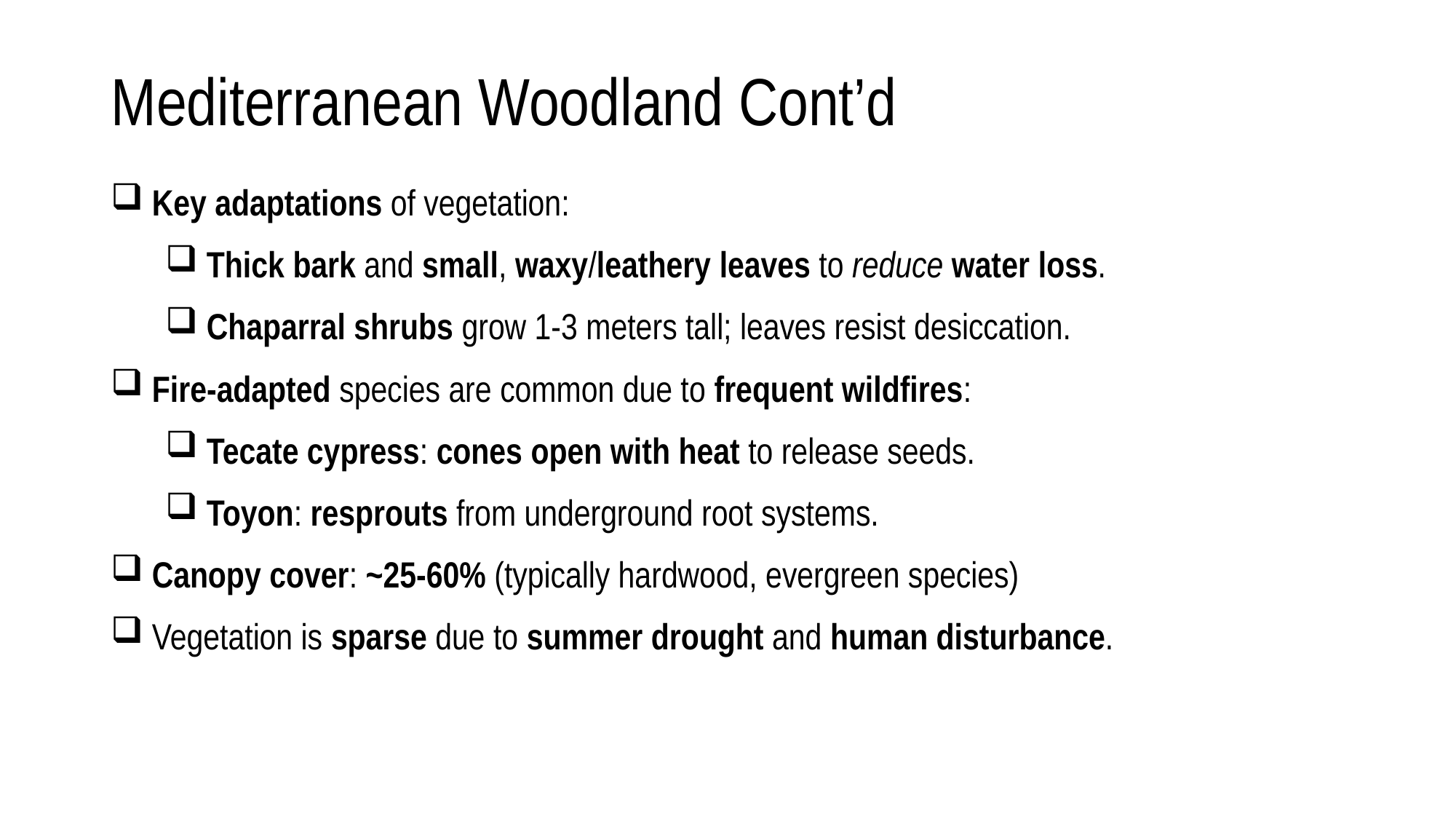

# Mediterranean Woodland Cont’d
 Key adaptations of vegetation:
 Thick bark and small, waxy/leathery leaves to reduce water loss.
 Chaparral shrubs grow 1-3 meters tall; leaves resist desiccation.
 Fire-adapted species are common due to frequent wildfires:
 Tecate cypress: cones open with heat to release seeds.
 Toyon: resprouts from underground root systems.
 Canopy cover: ~25-60% (typically hardwood, evergreen species)
 Vegetation is sparse due to summer drought and human disturbance.